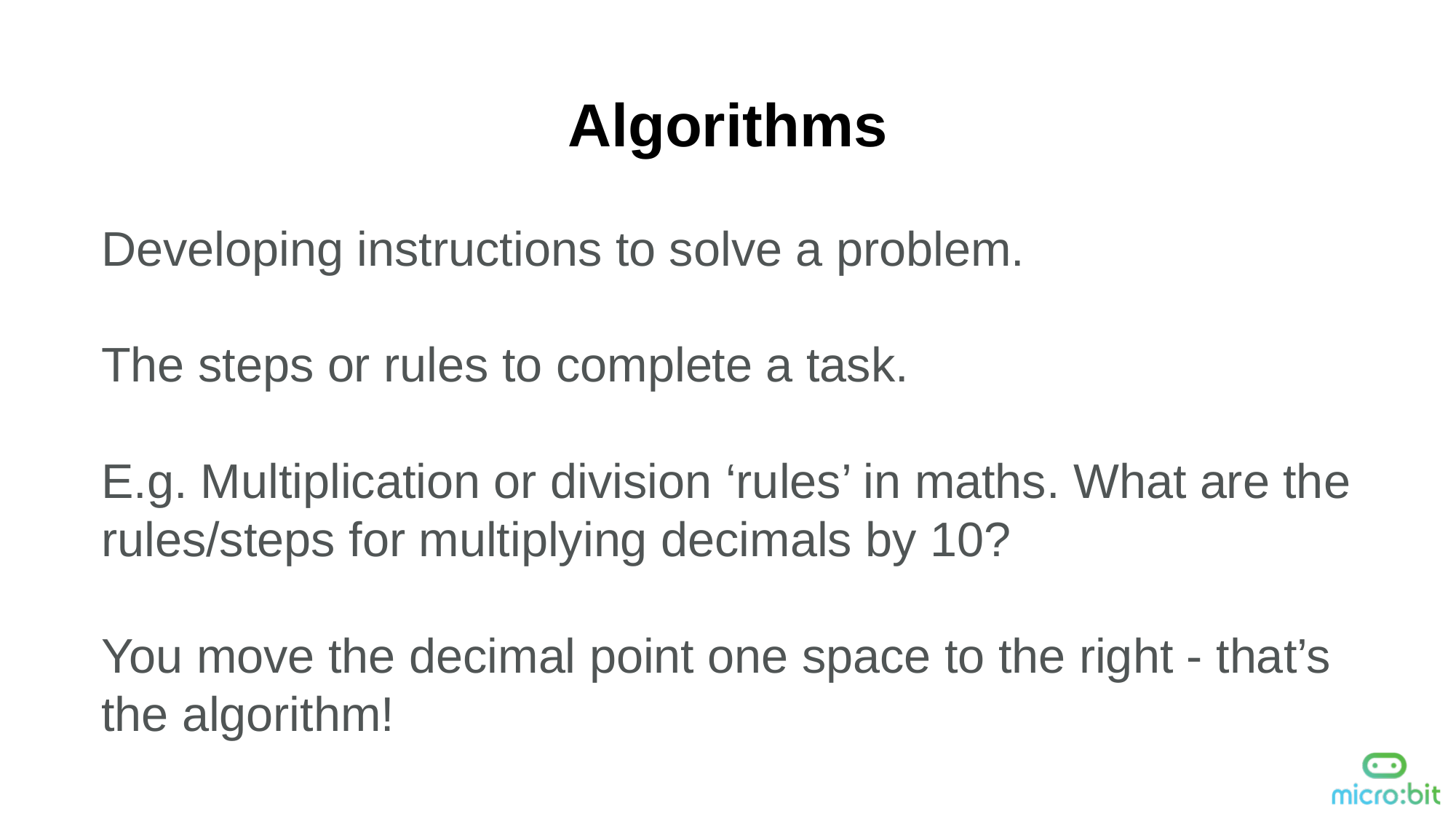

Algorithms

Developing instructions to solve a problem.

The steps or rules to complete a task.

E.g. Multiplication or division ‘rules’ in maths. What are the rules/steps for multiplying decimals by 10?

You move the decimal point one space to the right - that’s the algorithm!